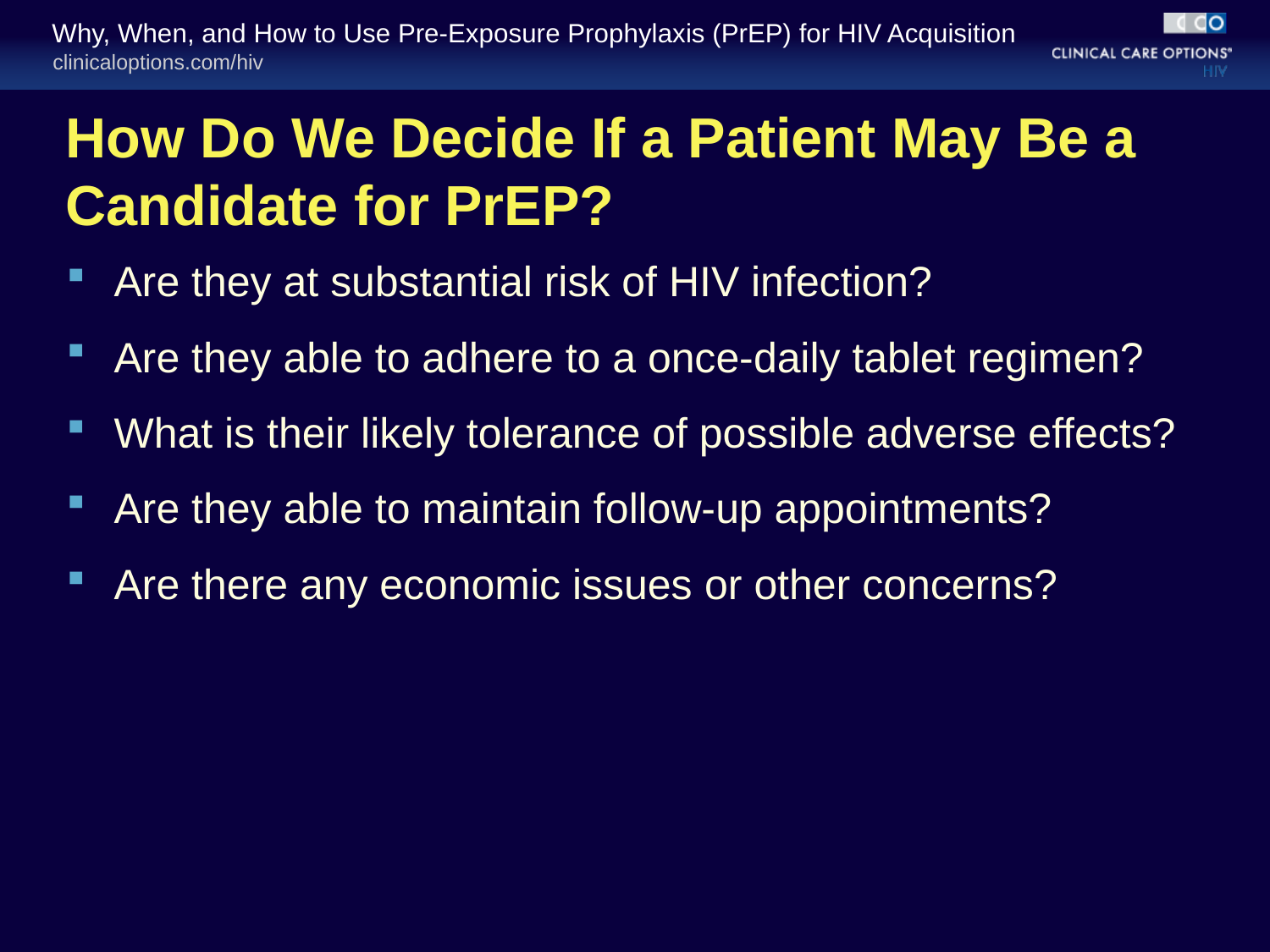

# How Do We Decide If a Patient May Be a Candidate for PrEP?
Are they at substantial risk of HIV infection?
Are they able to adhere to a once-daily tablet regimen?
What is their likely tolerance of possible adverse effects?
Are they able to maintain follow-up appointments?
Are there any economic issues or other concerns?